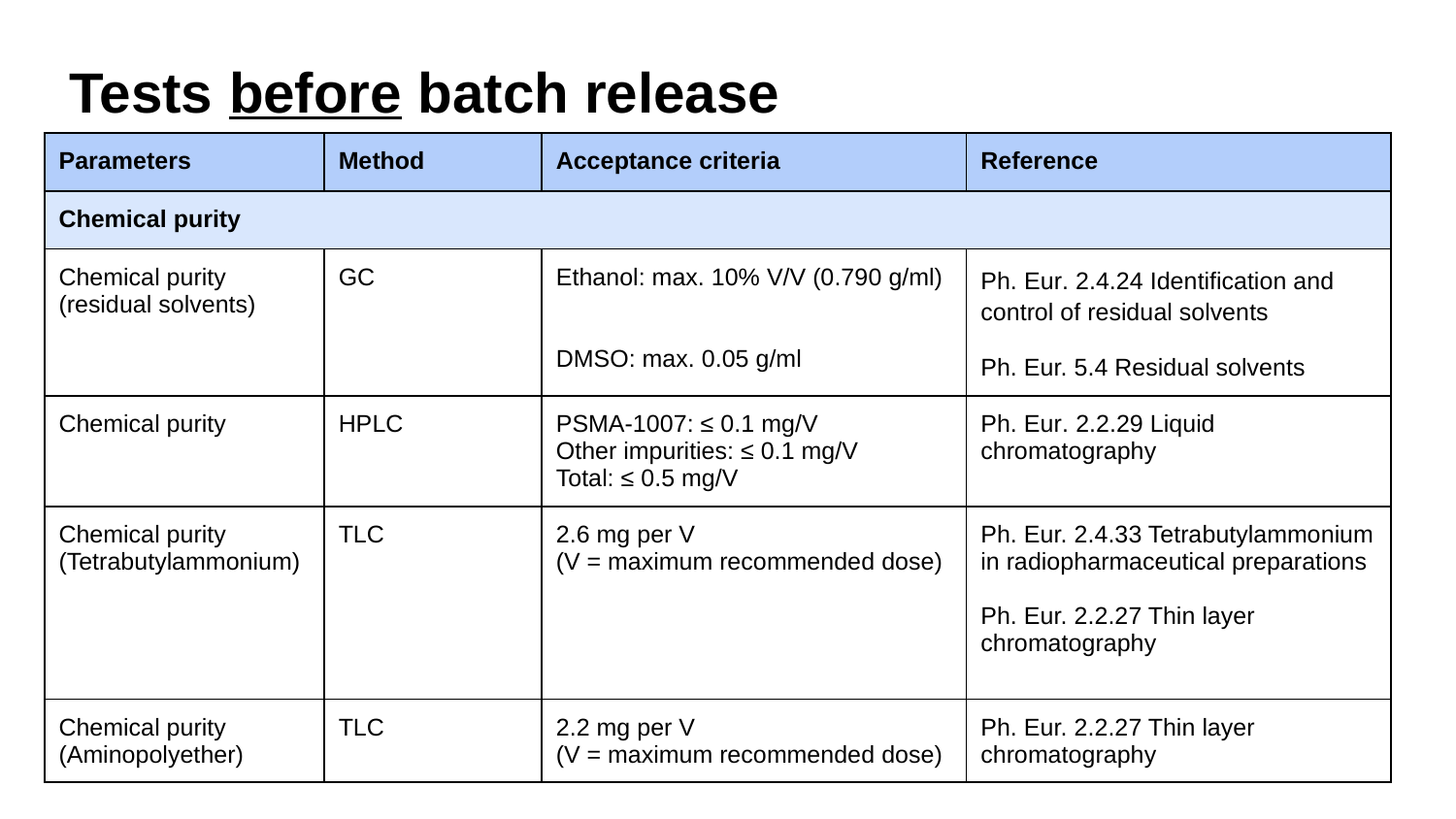

# Tests before batch release
| Parameters | Method | Acceptance criteria | Reference |
| --- | --- | --- | --- |
| Chemical purity |  |  |  |
| Chemical purity (residual solvents) | GC | Ethanol: max. 10% V/V (0.790 g/ml) DMSO: max. 0.05 g/ml | Ph. Eur. 2.4.24 Identification and control of residual solvents Ph. Eur. 5.4 Residual solvents |
| Chemical purity | HPLC | PSMA-1007: ≤ 0.1 mg/V Other impurities: ≤ 0.1 mg/V Total: ≤ 0.5 mg/V | Ph. Eur. 2.2.29 Liquid chromatography |
| Chemical purity (Tetrabutylammonium) | TLC | 2.6 mg per V (V = maximum recommended dose) | Ph. Eur. 2.4.33 Tetrabutylammonium in radiopharmaceutical preparations Ph. Eur. 2.2.27 Thin layer chromatography |
| Chemical purity (Aminopolyether) | TLC | 2.2 mg per V (V = maximum recommended dose) | Ph. Eur. 2.2.27 Thin layer chromatography |